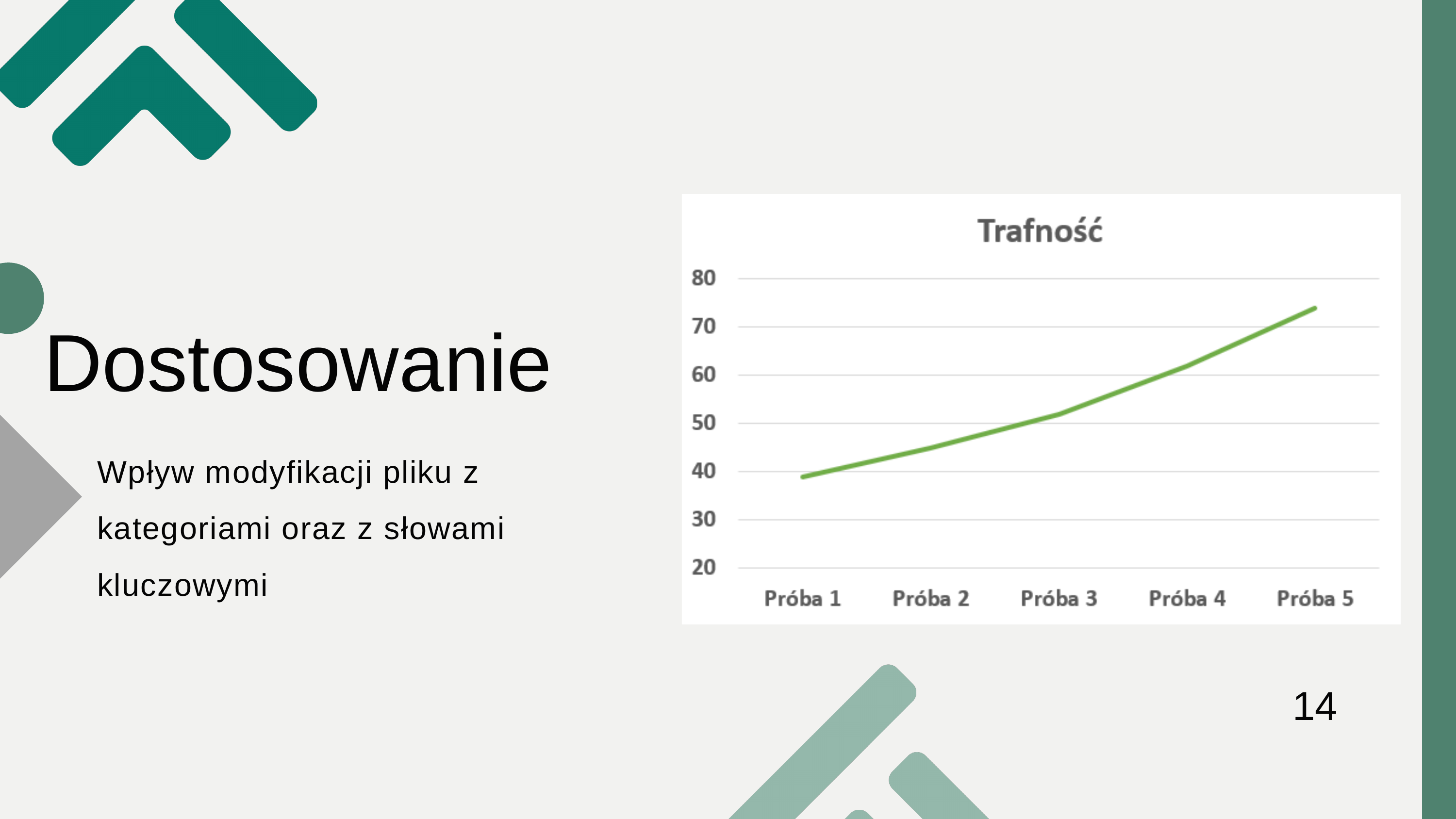

Dostosowanie

Wpływ modyfikacji pliku z kategoriami oraz z słowami kluczowymi

14